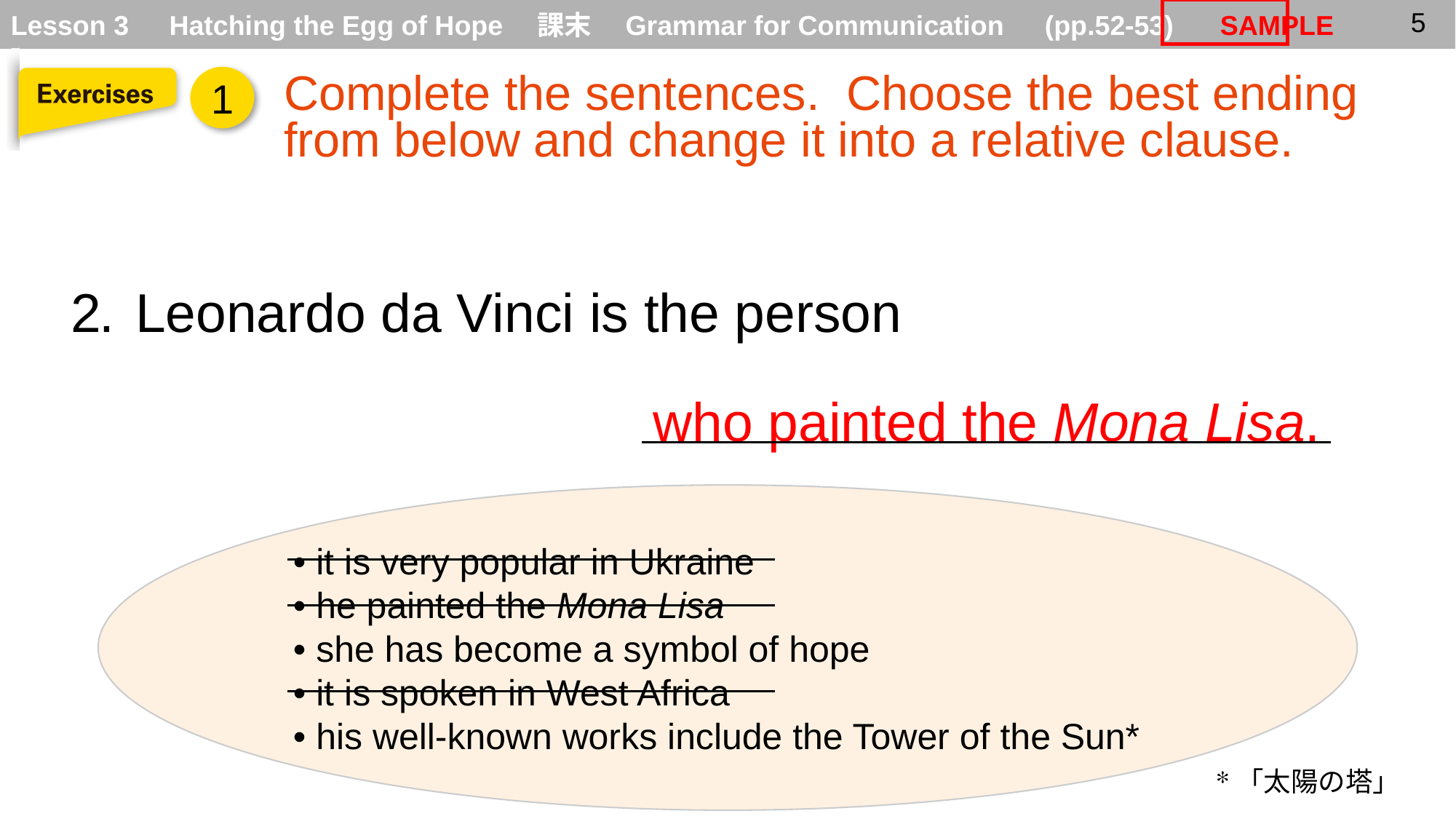

Complete the sentences.  Choose the best ending from below and change it into a relative clause.
1
2.
Leonardo da Vinci is the person
who painted the Mona Lisa.